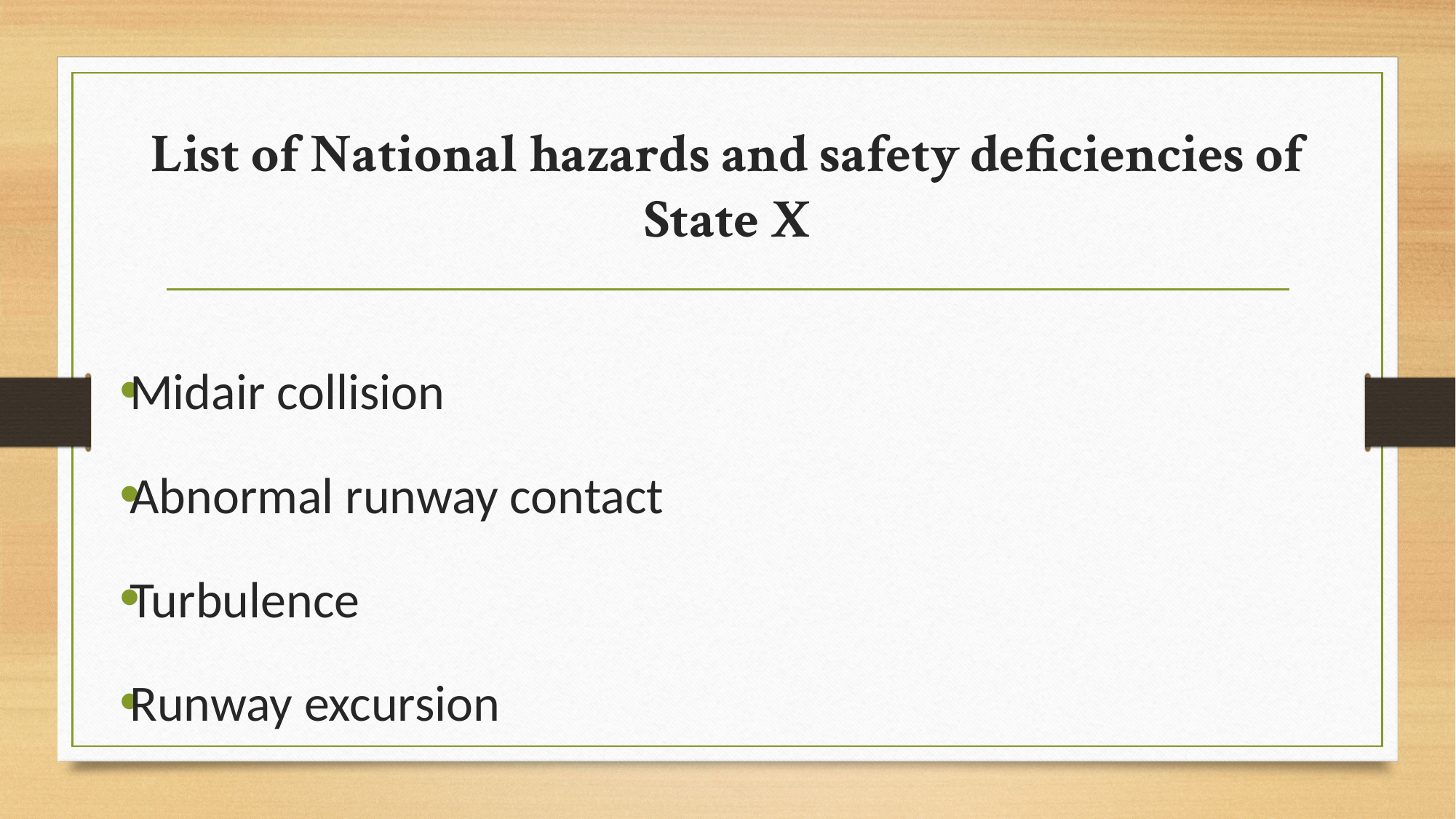

# List of National hazards and safety deficiencies of State X
Midair collision
Abnormal runway contact
Turbulence
Runway excursion